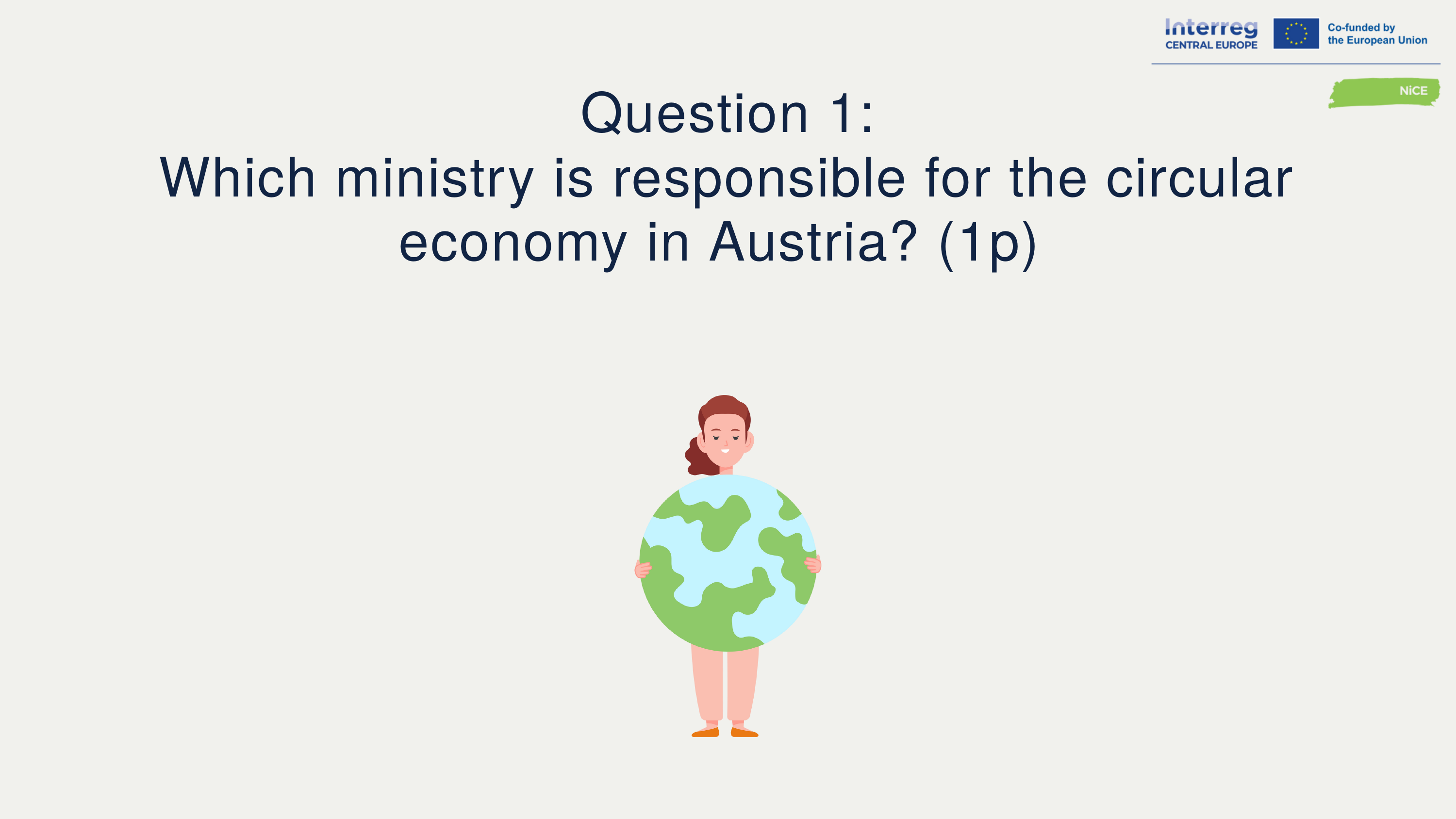

Question 1:
Which ministry is responsible for the circular economy in Austria? (1p)